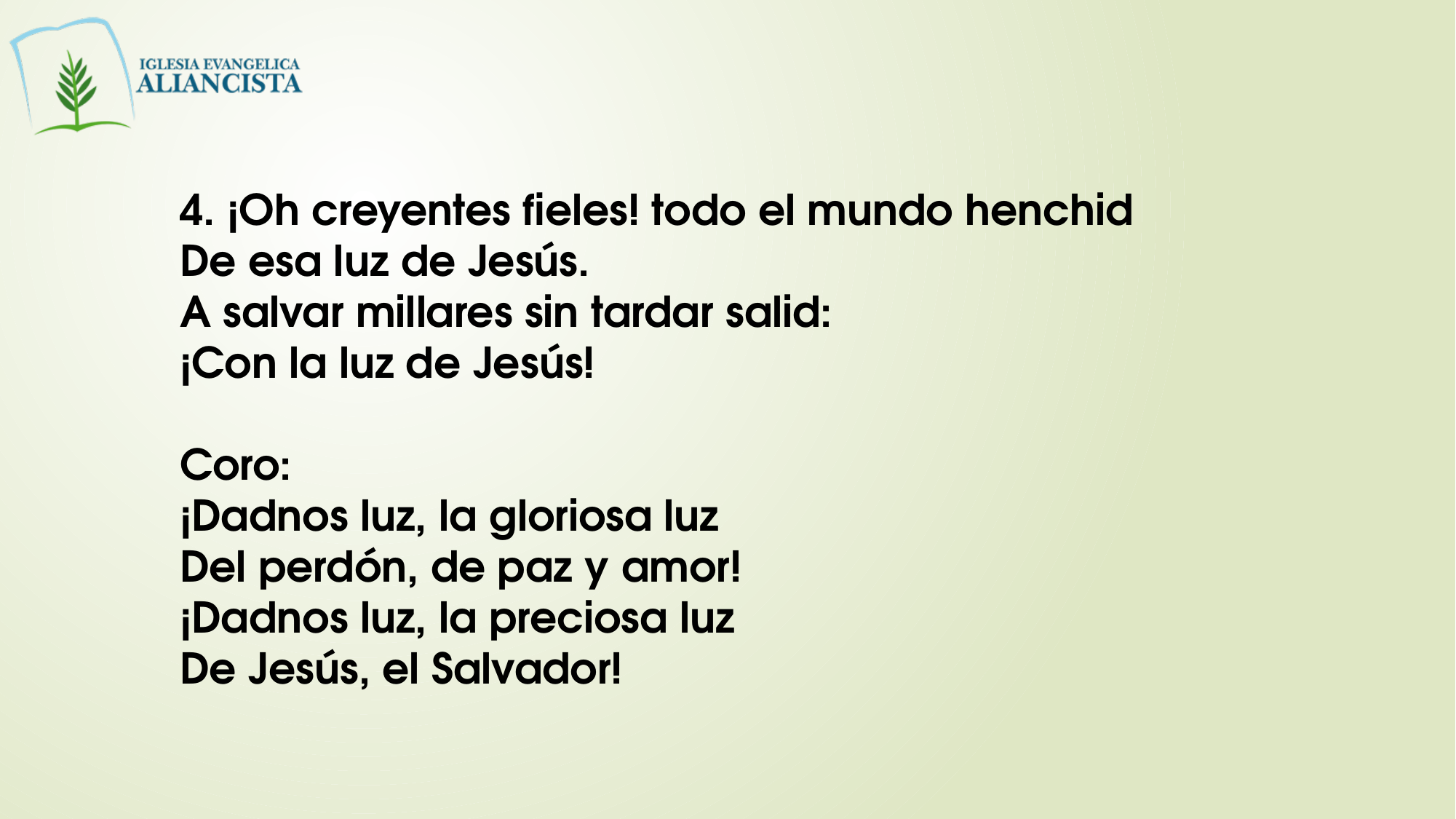

4. ¡Oh creyentes fieles! todo el mundo henchid
De esa luz de Jesús.
A salvar millares sin tardar salid:
¡Con la luz de Jesús!

Coro:
¡Dadnos luz, la gloriosa luz
Del perdón, de paz y amor!
¡Dadnos luz, la preciosa luz
De Jesús, el Salvador!